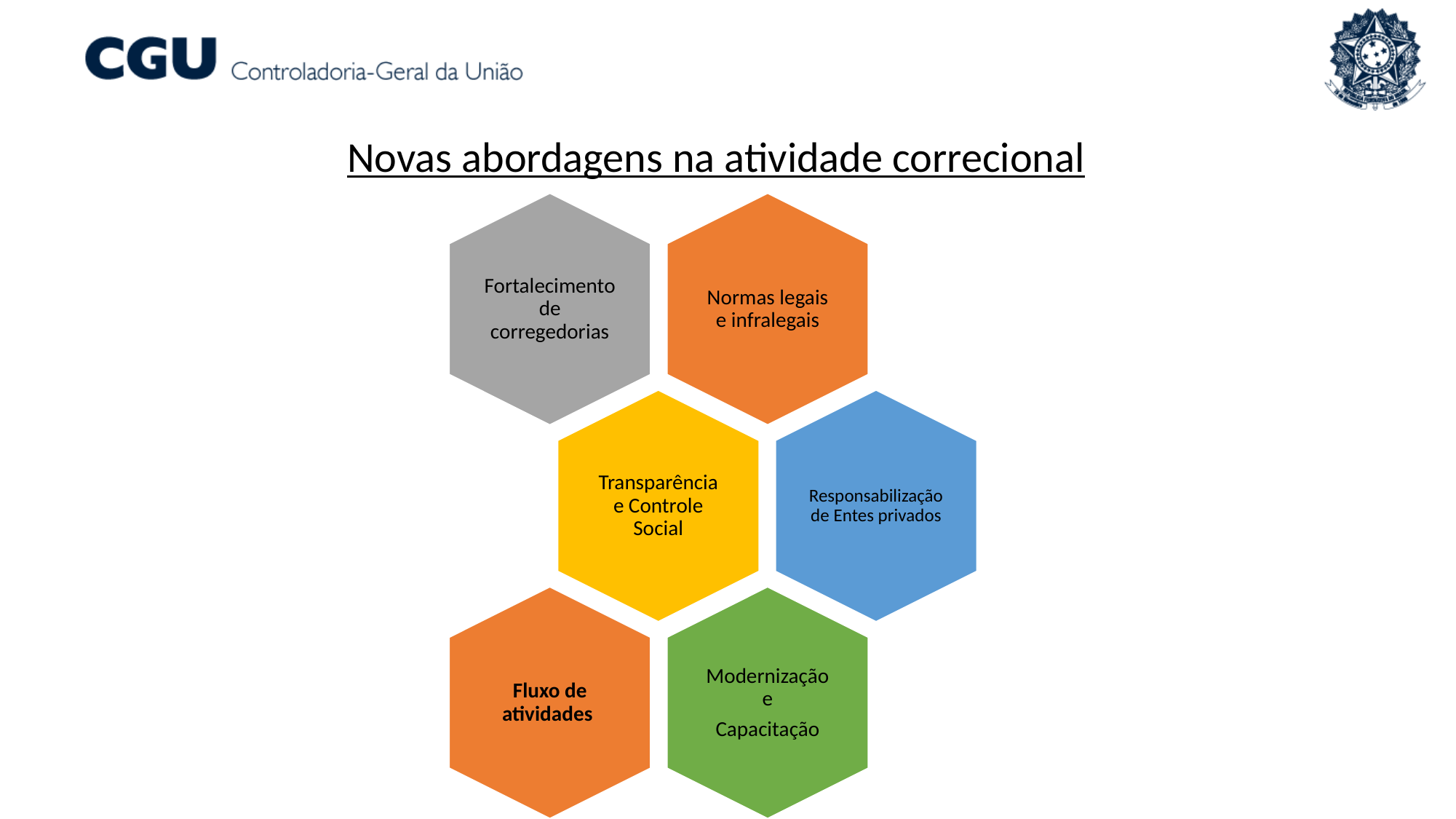

Novas abordagens na atividade correcional
Normas legais e infralegais
Fortalecimento de corregedorias
Transparência e Controle Social
Responsabilização de Entes privados
Modernização e
Capacitação
Fluxo de atividades